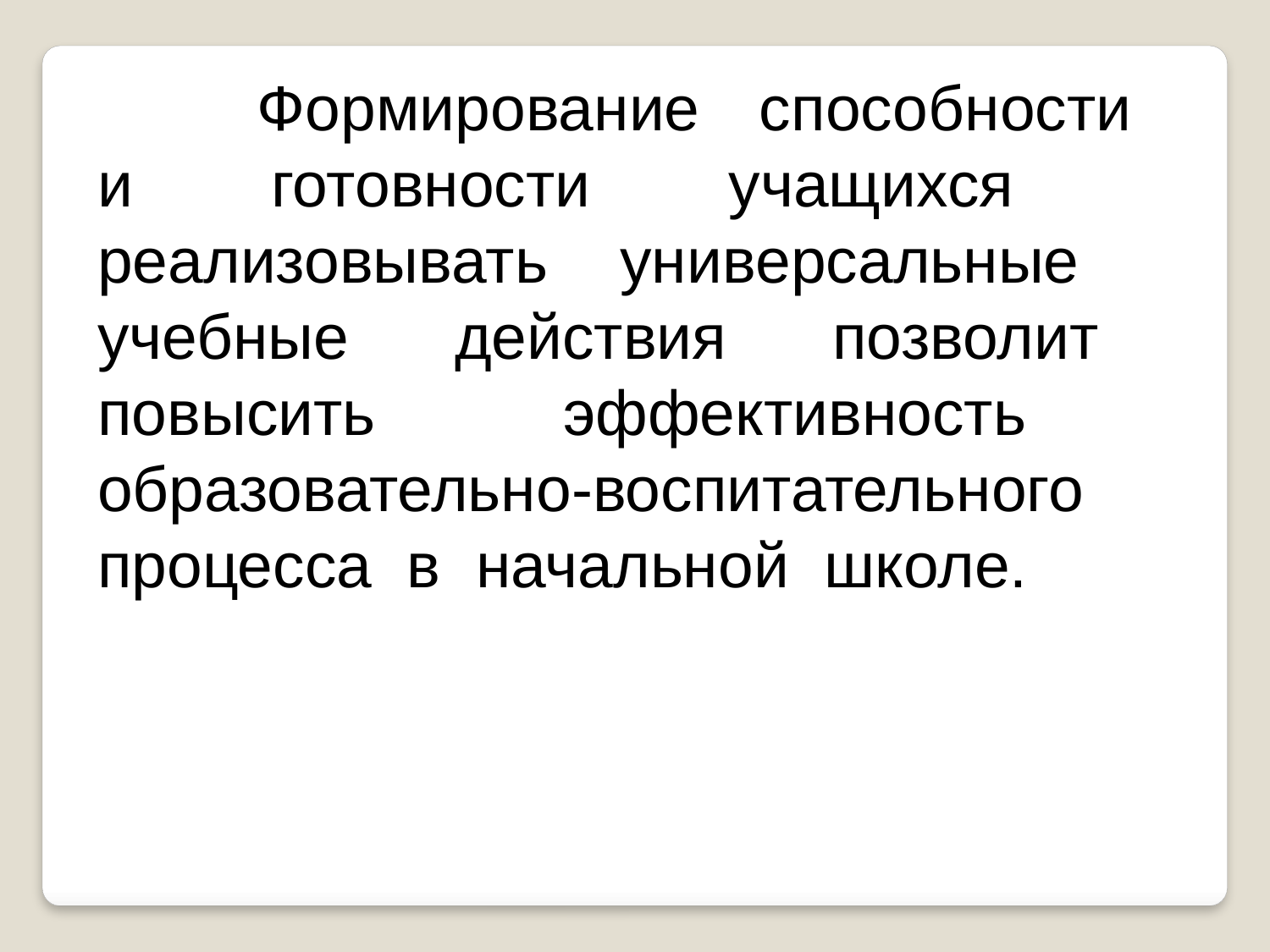

Формирование   способности  и  готовности  учащихся   реализовывать   универсальные    учебные  действия  позволит  повысить   эффективность   образовательно-воспитательного   процесса  в  начальной  школе.